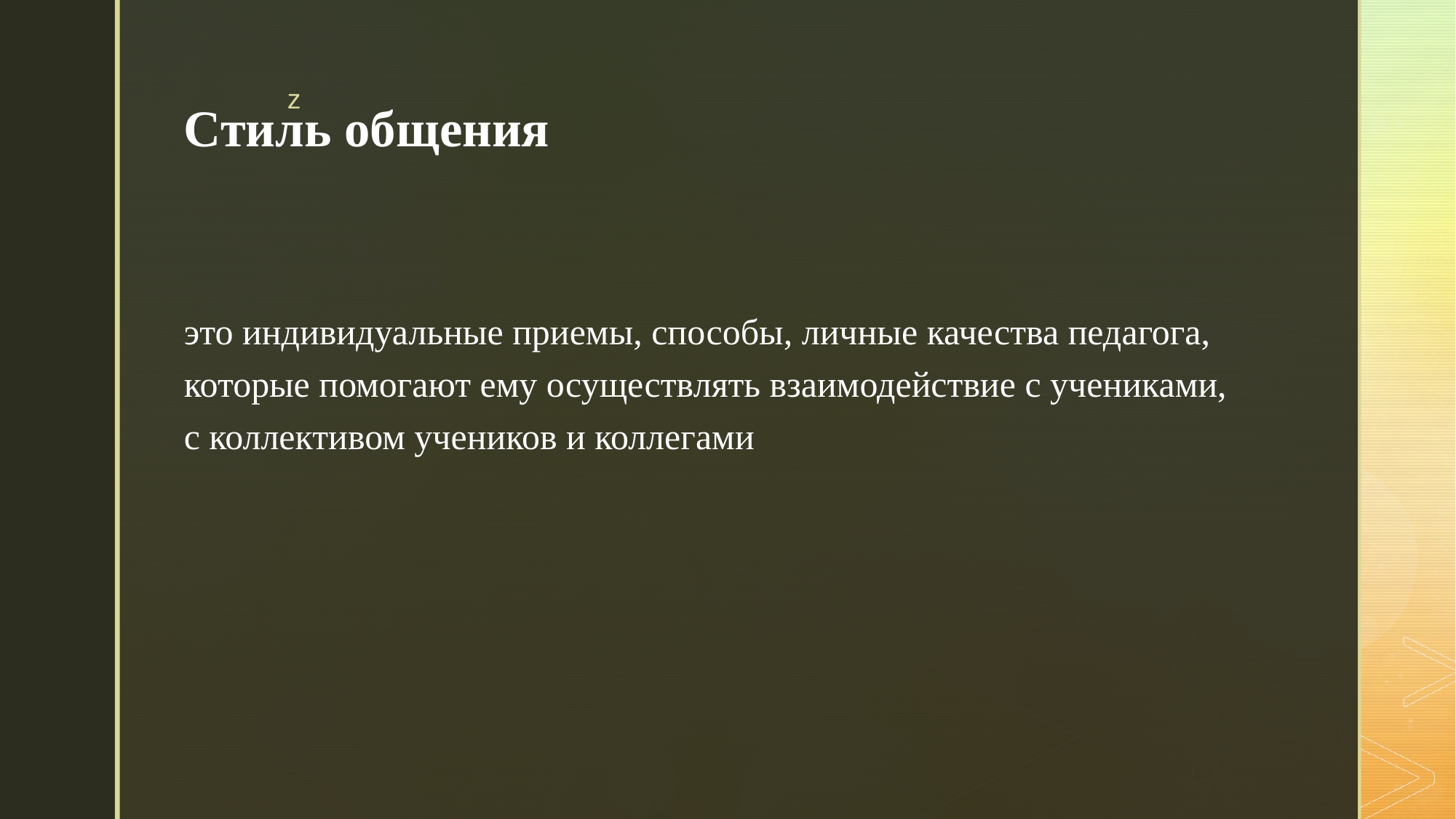

# Стиль общения
это индивидуальные приемы, способы, личные качества педагога, которые помогают ему осуществлять взаимодействие с учениками, с коллективом учеников и коллегами